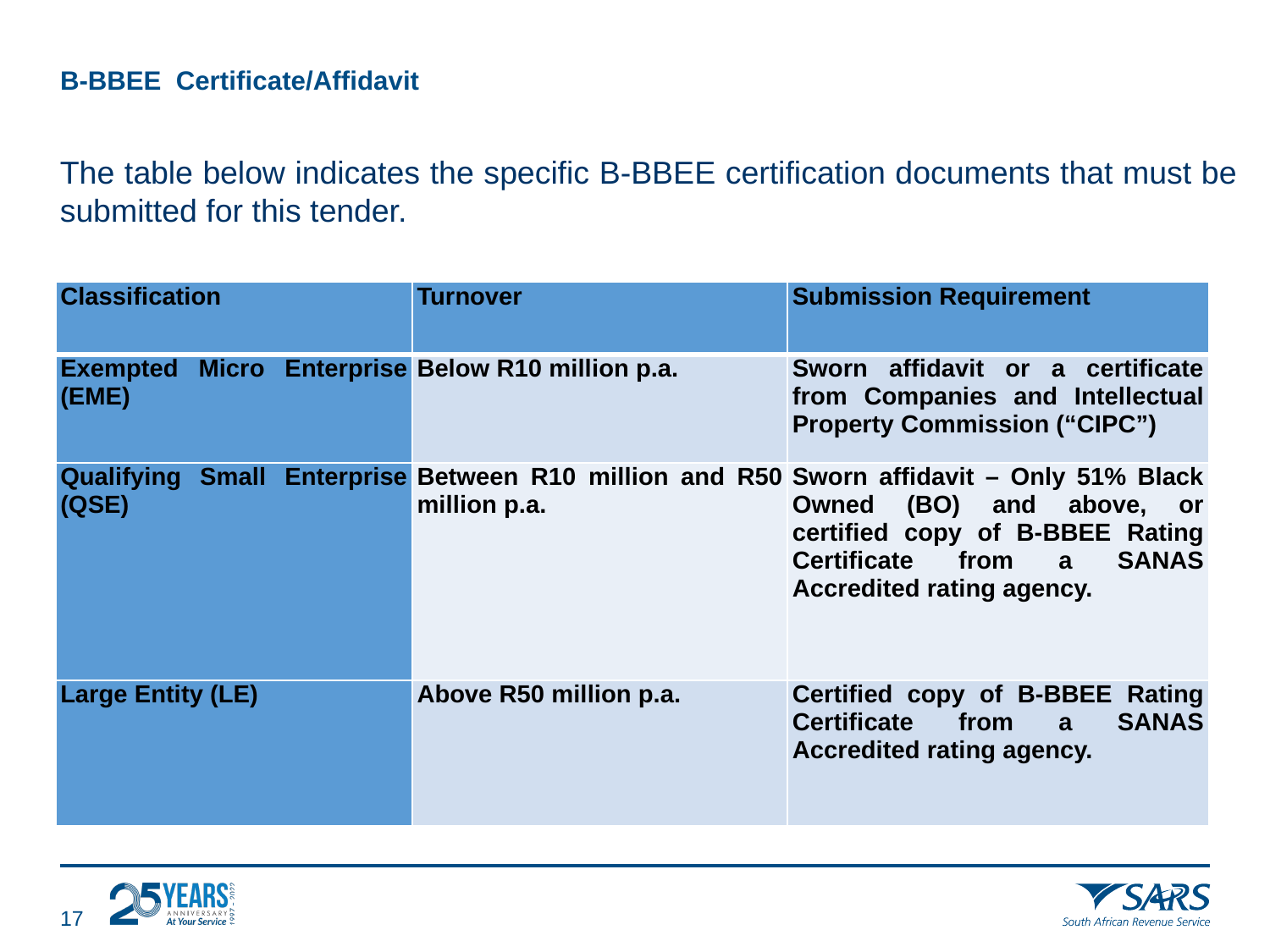

# B-BBEE  Certificate/Affidavit
The table below indicates the specific B-BBEE certification documents that must be submitted for this tender.

| Classification | Turnover | Submission Requirement |
| --- | --- | --- |
| Exempted Micro Enterprise (EME) | Below R10 million p.a. | Sworn affidavit or a certificate from Companies and Intellectual Property Commission (“CIPC”) |
| Qualifying Small Enterprise (QSE) | Between R10 million and R50 million p.a. | Sworn affidavit – Only 51% Black Owned (BO) and above, or certified copy of B-BBEE Rating Certificate from a SANAS Accredited rating agency. |
| Large Entity (LE) | Above R50 million p.a. | Certified copy of B-BBEE Rating Certificate from a SANAS Accredited rating agency. |
17